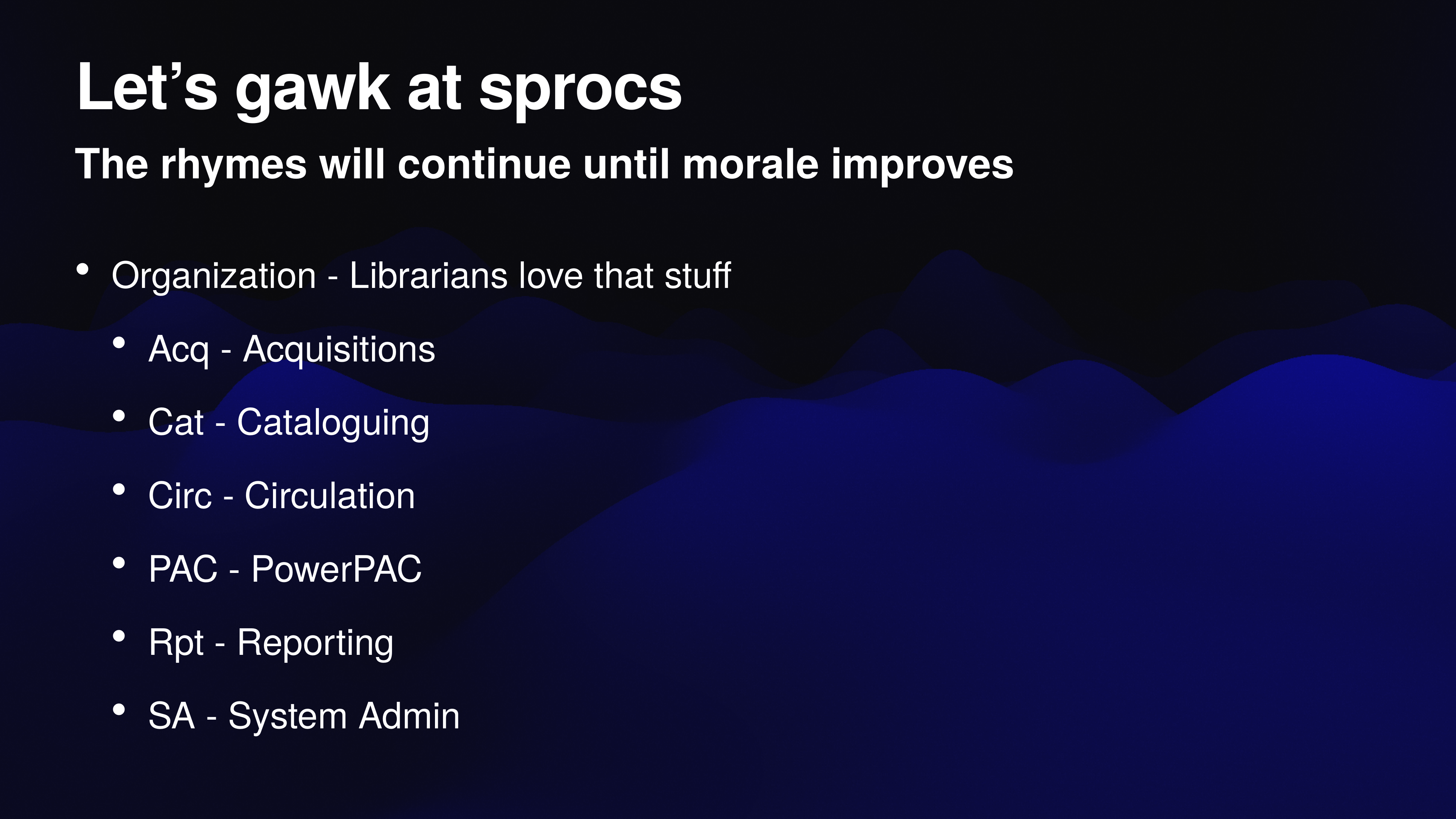

# Let’s gawk at sprocs
The rhymes will continue until morale improves
Organization - Librarians love that stuff
Acq - Acquisitions
Cat - Cataloguing
Circ - Circulation
PAC - PowerPAC
Rpt - Reporting
SA - System Admin